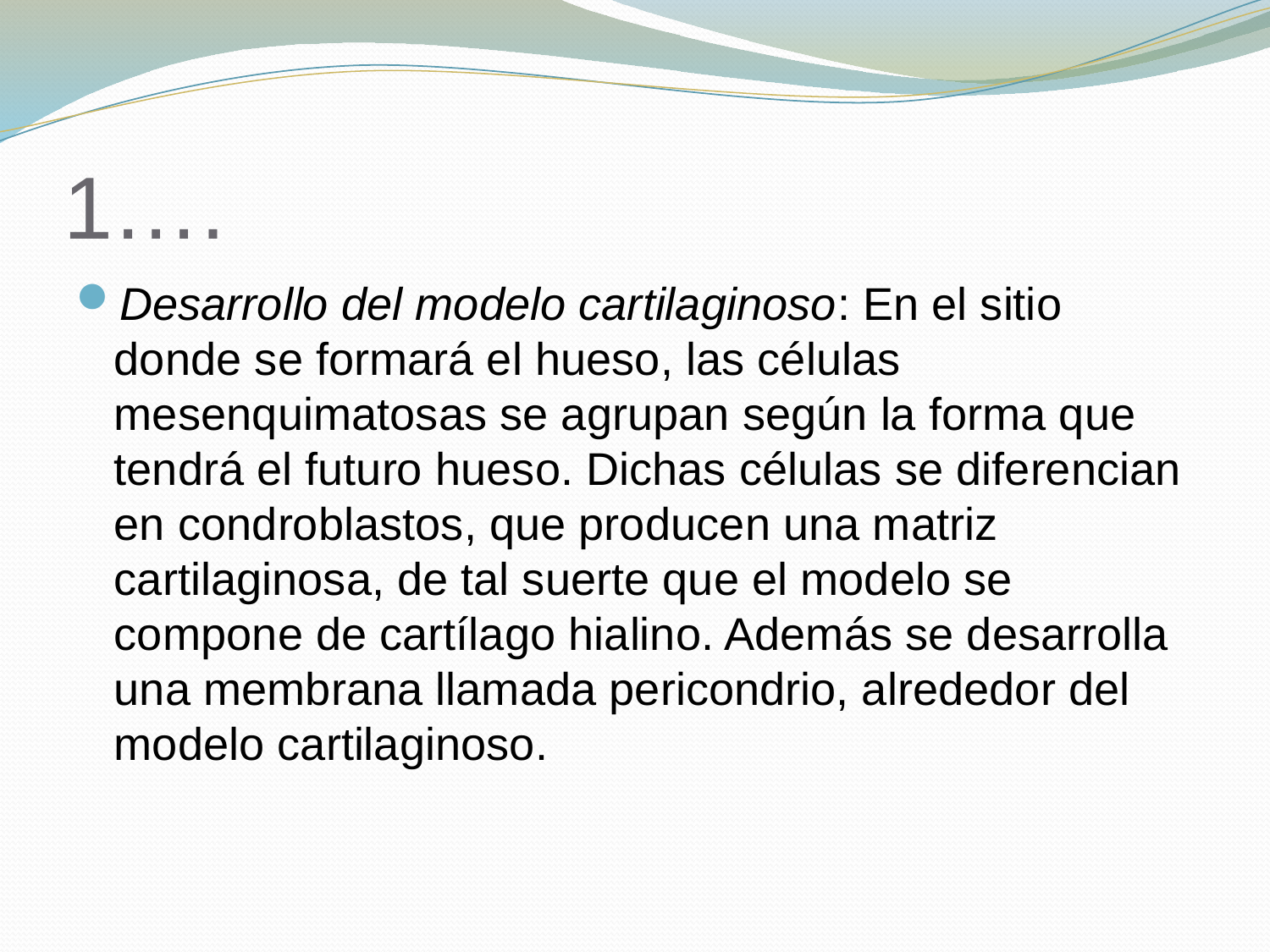

# 1….
Desarrollo del modelo cartilaginoso: En el sitio donde se formará el hueso, las células mesenquimatosas se agrupan según la forma que tendrá el futuro hueso. Dichas células se diferencian en condroblastos, que producen una matriz cartilaginosa, de tal suerte que el modelo se compone de cartílago hialino. Además se desarrolla una membrana llamada pericondrio, alrededor del modelo cartilaginoso.